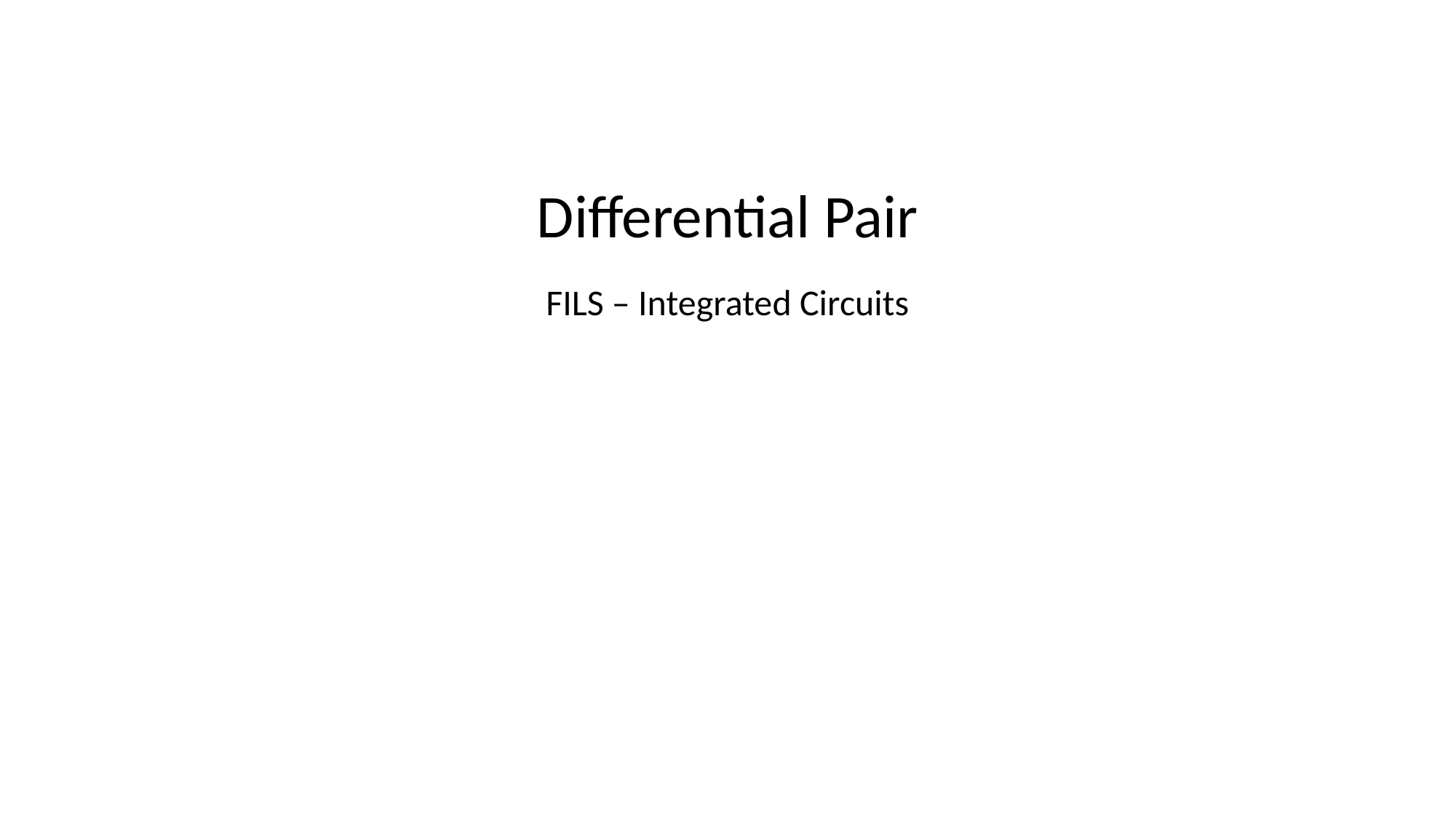

# Differential Pair
FILS – Integrated Circuits